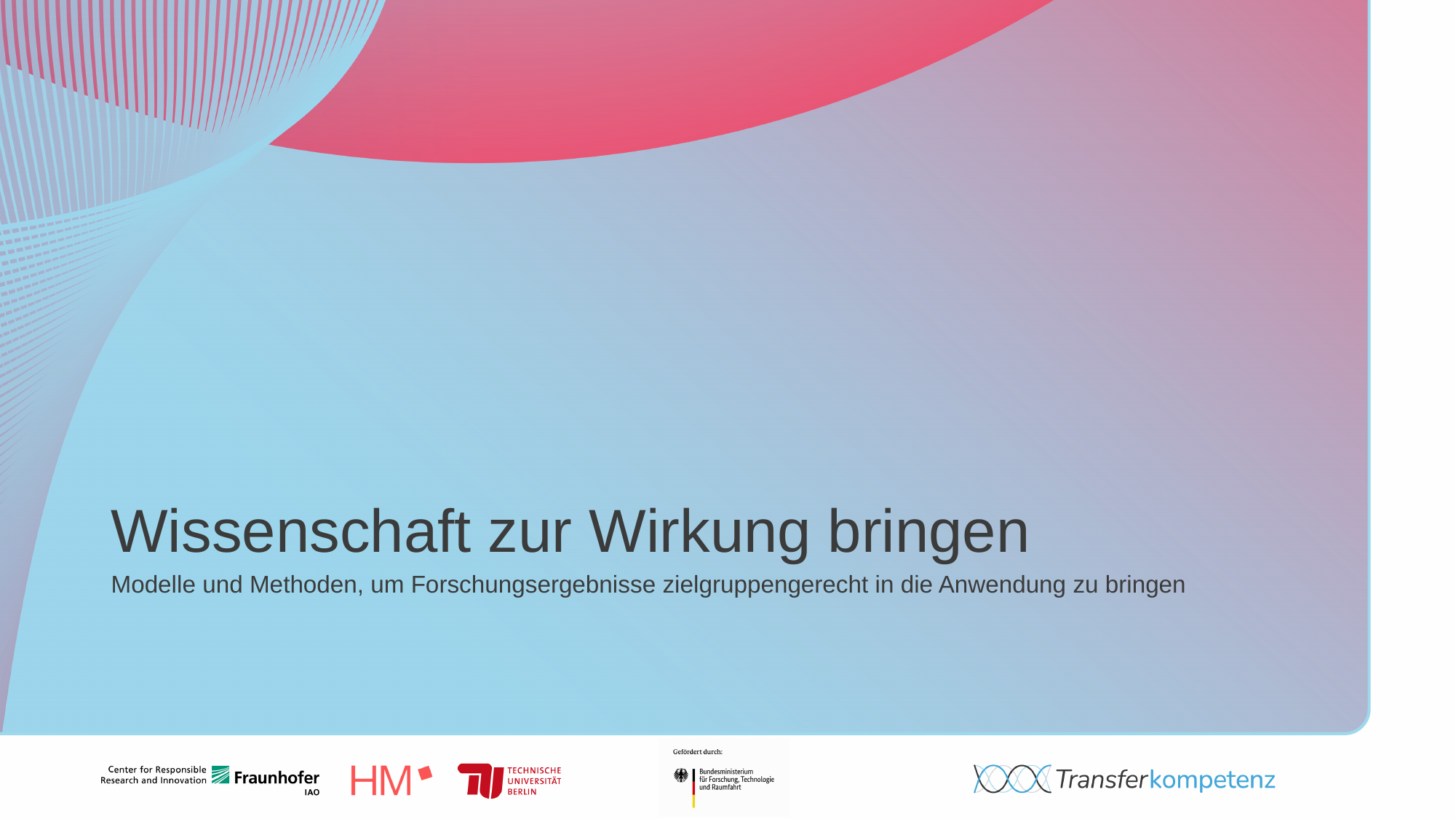

# Wissenschaft zur Wirkung bringen
Modelle und Methoden, um Forschungsergebnisse zielgruppengerecht in die Anwendung zu bringen